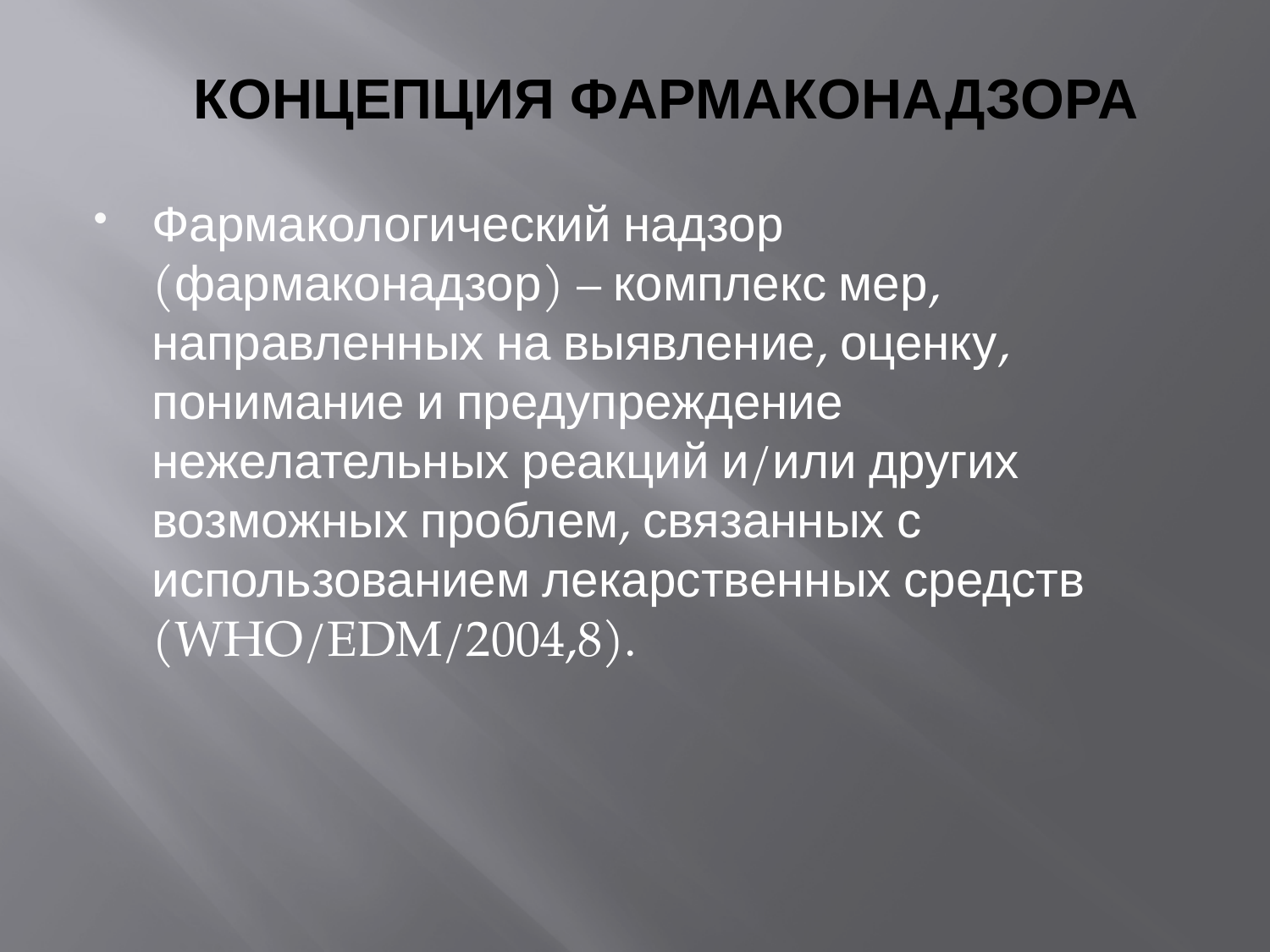

# КОНЦЕПЦИЯ ФАРМАКОНАДЗОРА
Фармакологический надзор (фармаконадзор) – комплекс мер, направленных на выявление, оценку, понимание и предупреждение нежелательных реакций и/или других возможных проблем, связанных с использованием лекарственных средств (WHO/EDM/2004,8).